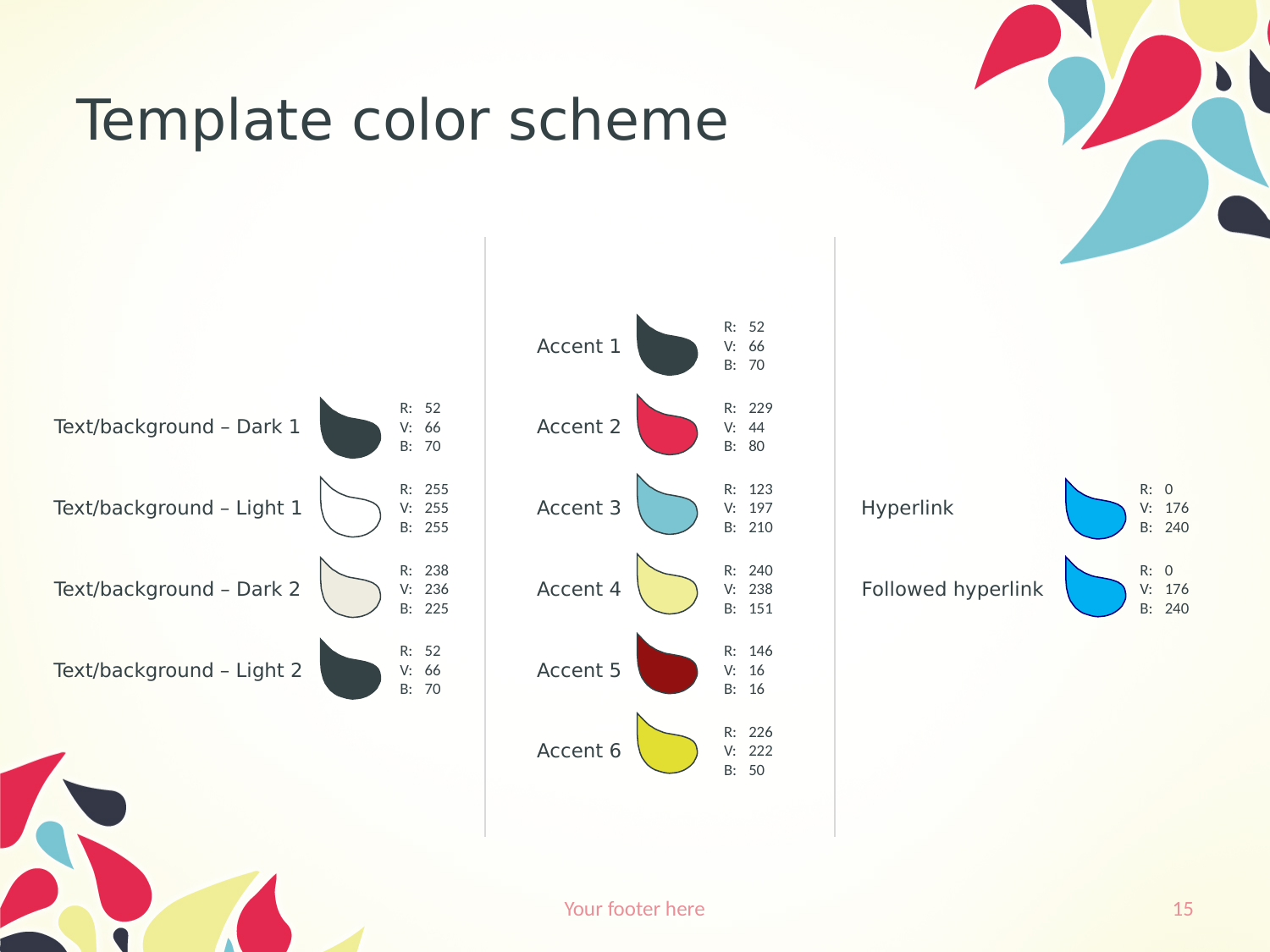

# Template color scheme

R:	52
V:	66
B:	70
Accent 1

R:	229
V:	44
B:	80
Accent 2

R:	123
V:	197
B:	210
Accent 3

R:	240
V:	238
B:	151
Accent 4

R:	146
V:	16
B:	16
Accent 5

R:	226
V:	222
B:	50
Accent 6
R:	52
V:	66
B:	70

Text/background – Dark 1

R:	255
V:	255
B:	255
Text/background – Light 1

R:	238
V:	236
B:	225
Text/background – Dark 2

R:	52
V:	66
B:	70
Text/background – Light 2
R:	0
V:	176
B:	240

Hyperlink

R:	0
V:	176
B:	240
Followed hyperlink
Your footer here
15